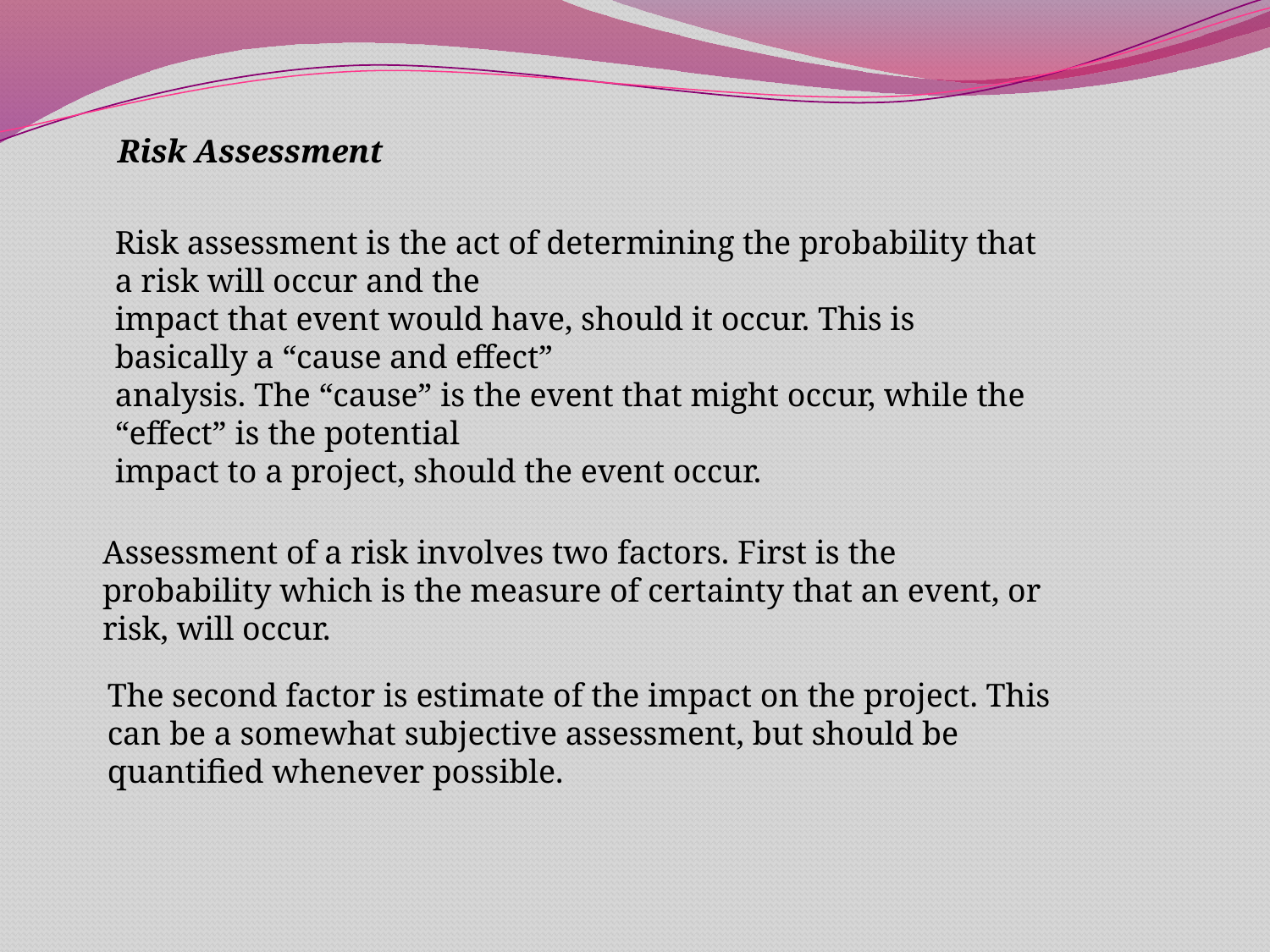

Risk Assessment
Risk assessment is the act of determining the probability that a risk will occur and the
impact that event would have, should it occur. This is basically a “cause and effect”
analysis. The “cause” is the event that might occur, while the “effect” is the potential
impact to a project, should the event occur.
Assessment of a risk involves two factors. First is the probability which is the measure of certainty that an event, or risk, will occur.
The second factor is estimate of the impact on the project. This can be a somewhat subjective assessment, but should be quantified whenever possible.